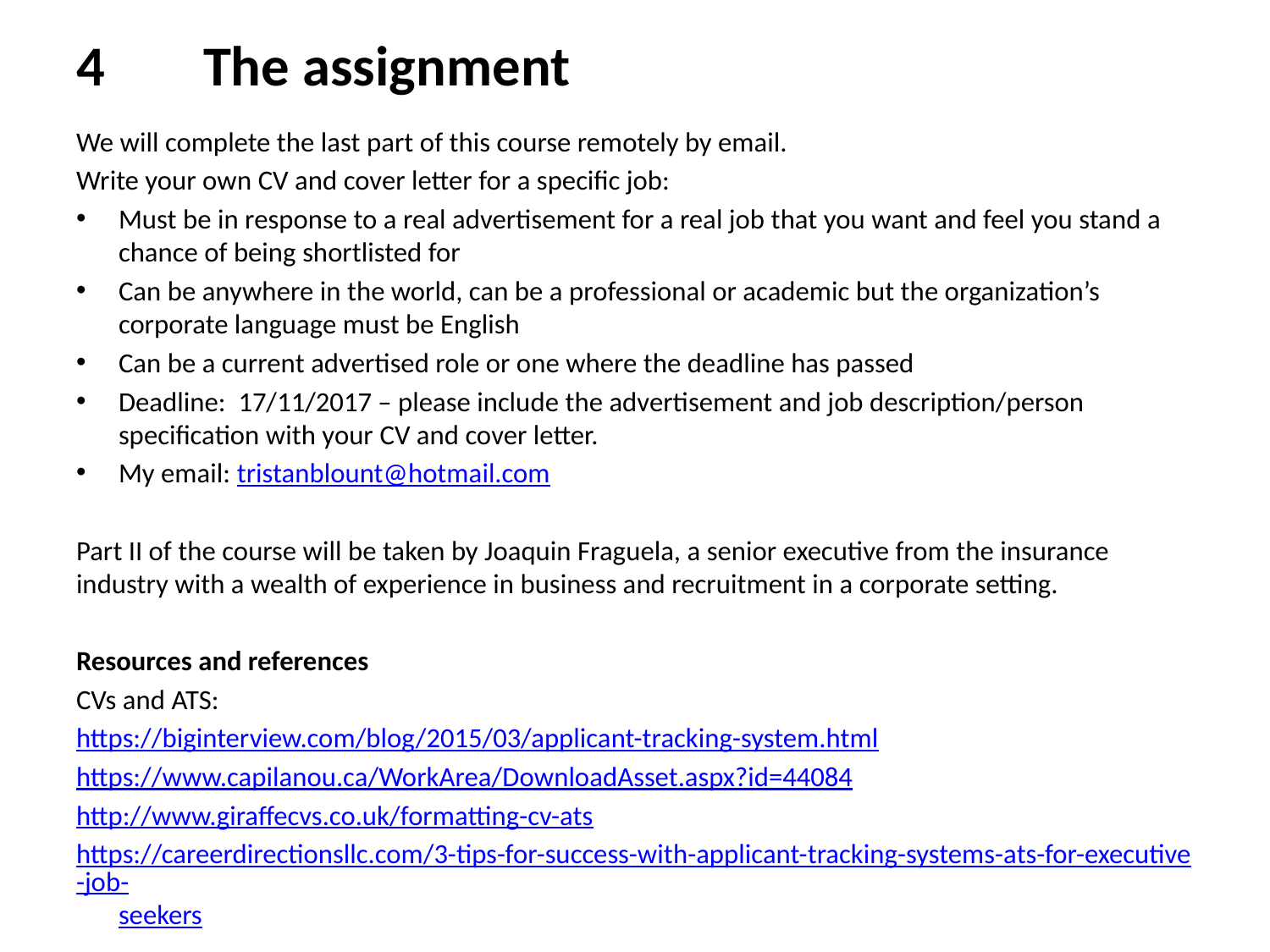

# 4	The assignment
We will complete the last part of this course remotely by email.
Write your own CV and cover letter for a specific job:
Must be in response to a real advertisement for a real job that you want and feel you stand a chance of being shortlisted for
Can be anywhere in the world, can be a professional or academic but the organization’s corporate language must be English
Can be a current advertised role or one where the deadline has passed
Deadline:  17/11/2017 – please include the advertisement and job description/person specification with your CV and cover letter.
My email: tristanblount@hotmail.com

Part II of the course will be taken by Joaquin Fraguela, a senior executive from the insurance industry with a wealth of experience in business and recruitment in a corporate setting.

Resources and references
CVs and ATS:
https://biginterview.com/blog/2015/03/applicant-tracking-system.html
https://www.capilanou.ca/WorkArea/DownloadAsset.aspx?id=44084
http://www.giraffecvs.co.uk/formatting-cv-ats
https://careerdirectionsllc.com/3-tips-for-success-with-applicant-tracking-systems-ats-for-executive-job-seekers